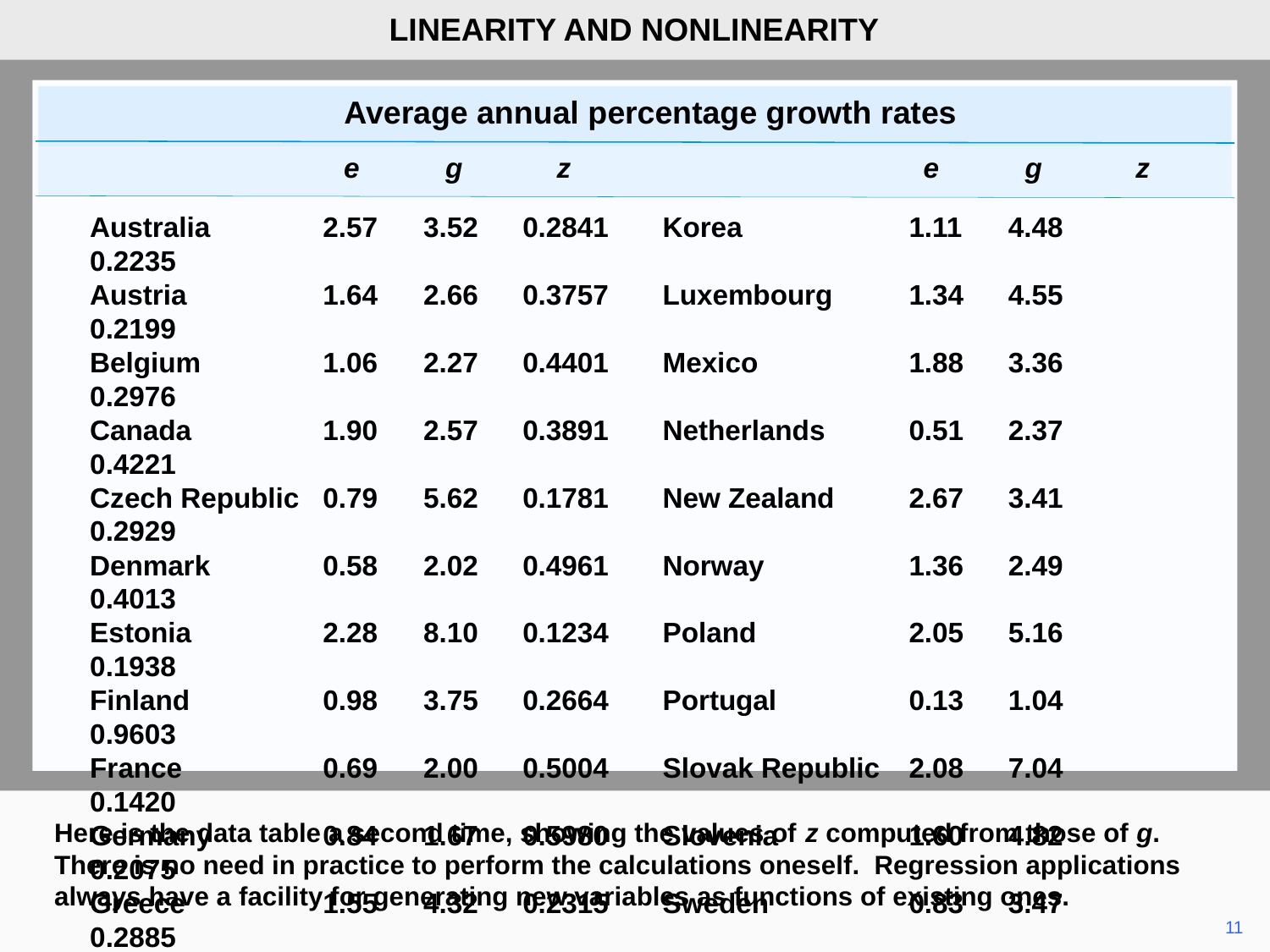

LINEARITY AND NONLINEARITY

Average annual percentage growth rates
                         e           g            z                                             e           g            z

Australia	2.57	3.52	0.2841	Korea	1.11	4.48	0.2235
Austria	1.64	2.66	0.3757	Luxembourg	1.34	4.55	0.2199
Belgium	1.06	2.27	0.4401	Mexico	1.88	3.36	0.2976
Canada	1.90	2.57	0.3891	Netherlands	0.51	2.37	0.4221
Czech Republic	0.79	5.62	0.1781	New Zealand	2.67	3.41	0.2929
Denmark	0.58	2.02	0.4961	Norway	1.36	2.49	0.4013
Estonia	2.28	8.10	0.1234	Poland	2.05	5.16	0.1938
Finland	0.98	3.75	0.2664	Portugal	0.13	1.04	0.9603
France	0.69	2.00	0.5004	Slovak Republic	2.08	7.04	0.1420
Germany	0.84	1.67	0.5980	Slovenia	1.60	4.82	0.2075
Greece	1.55	4.32	0.2315	Sweden	0.83	3.47	0.2885
Hungary	0.28	3.31	0.3021	Switzerland	0.90	2.54	0.3941
Iceland	2.49	5.62	0.1779	Turkey	1.30	6.90	0.1449
Israel	3.29	4.79	0.2089	United Kingdom	0.92	3.31	0.3024
Italy	0.89	1.29	0.7723	United States	1.36	2.88	0.3476
Japan	0.31	1.85	0.5417

Here is the data table a second time, showing the values of z computed from those of g.  There is no need in practice to perform the calculations oneself.  Regression applications always have a facility for generating new variables as functions of existing ones.
	11